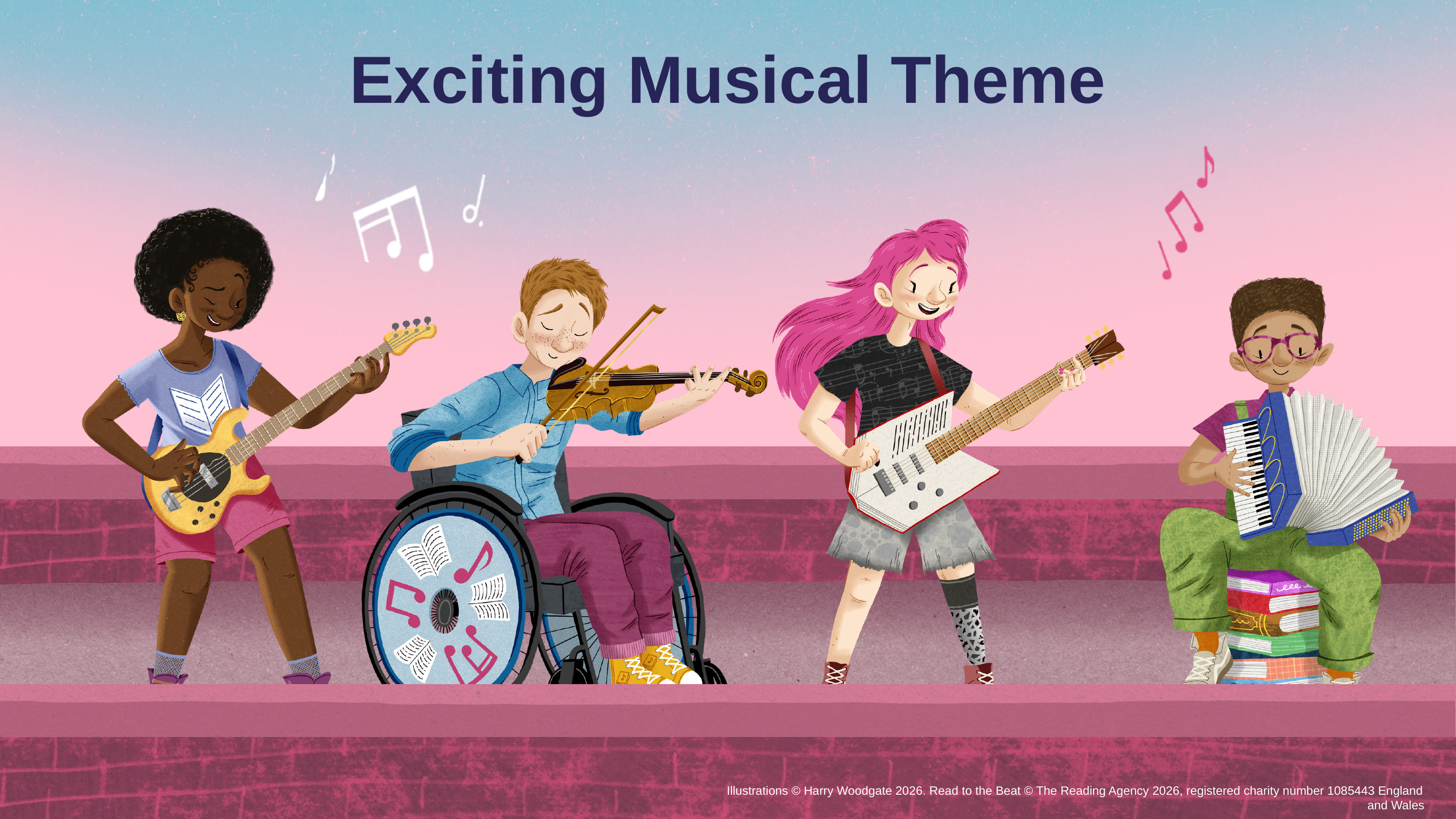

Exciting Musical Theme

Illustrations © Harry Woodgate 2026. Read to the Beat © The Reading Agency 2026, registered charity number 1085443 England and Wales